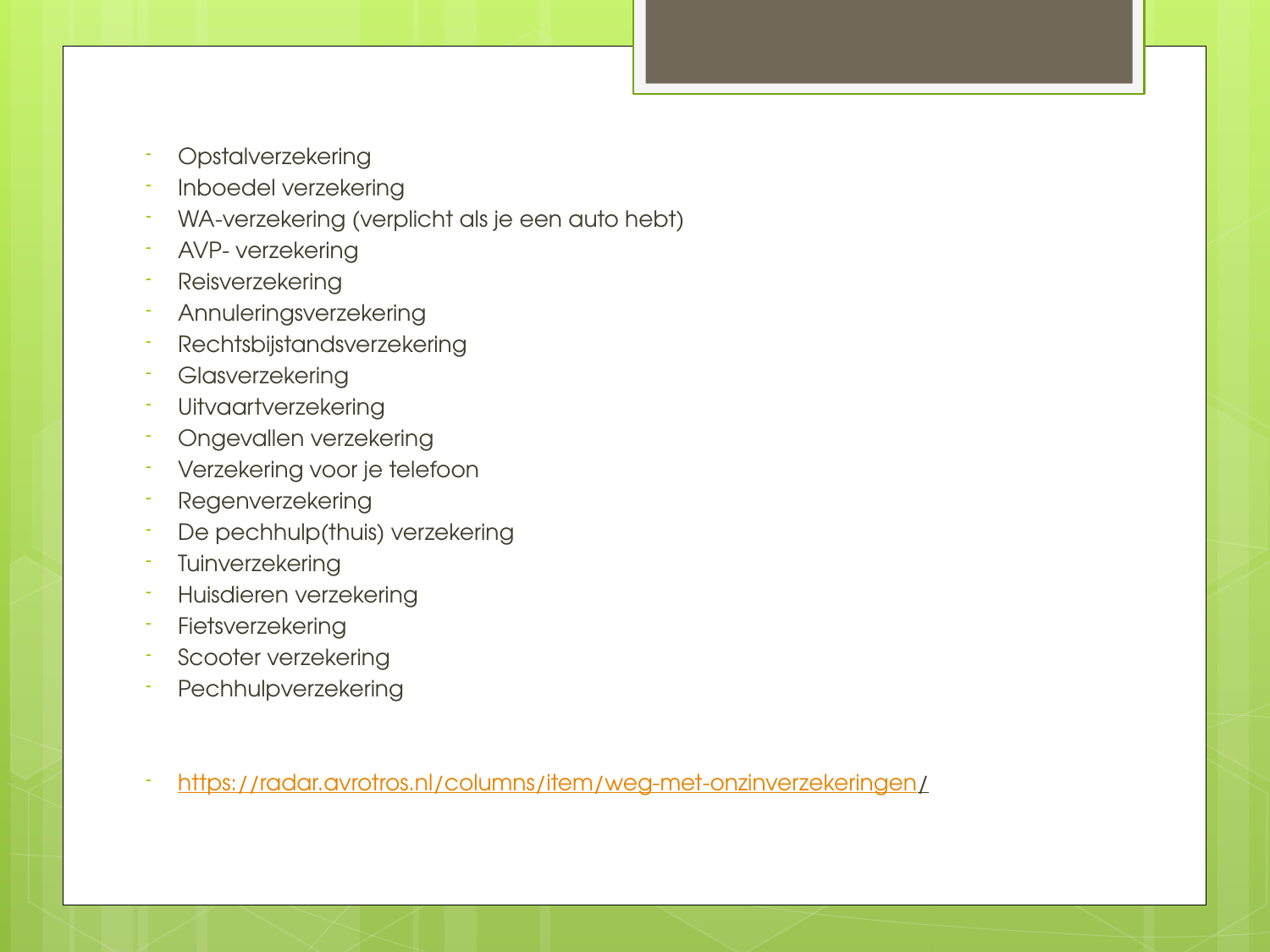

Opstalverzekering
Inboedel verzekering
WA-verzekering (verplicht als je een auto hebt)
AVP- verzekering
Reisverzekering
Annuleringsverzekering
Rechtsbijstandsverzekering
Glasverzekering
Uitvaartverzekering
Ongevallen verzekering
Verzekering voor je telefoon
Regenverzekering
De pechhulp(thuis) verzekering
Tuinverzekering
Huisdieren verzekering
Fietsverzekering
Scooter verzekering
Pechhulpverzekering

https://radar.avrotros.nl/columns/item/weg-met-onzinverzekeringen/